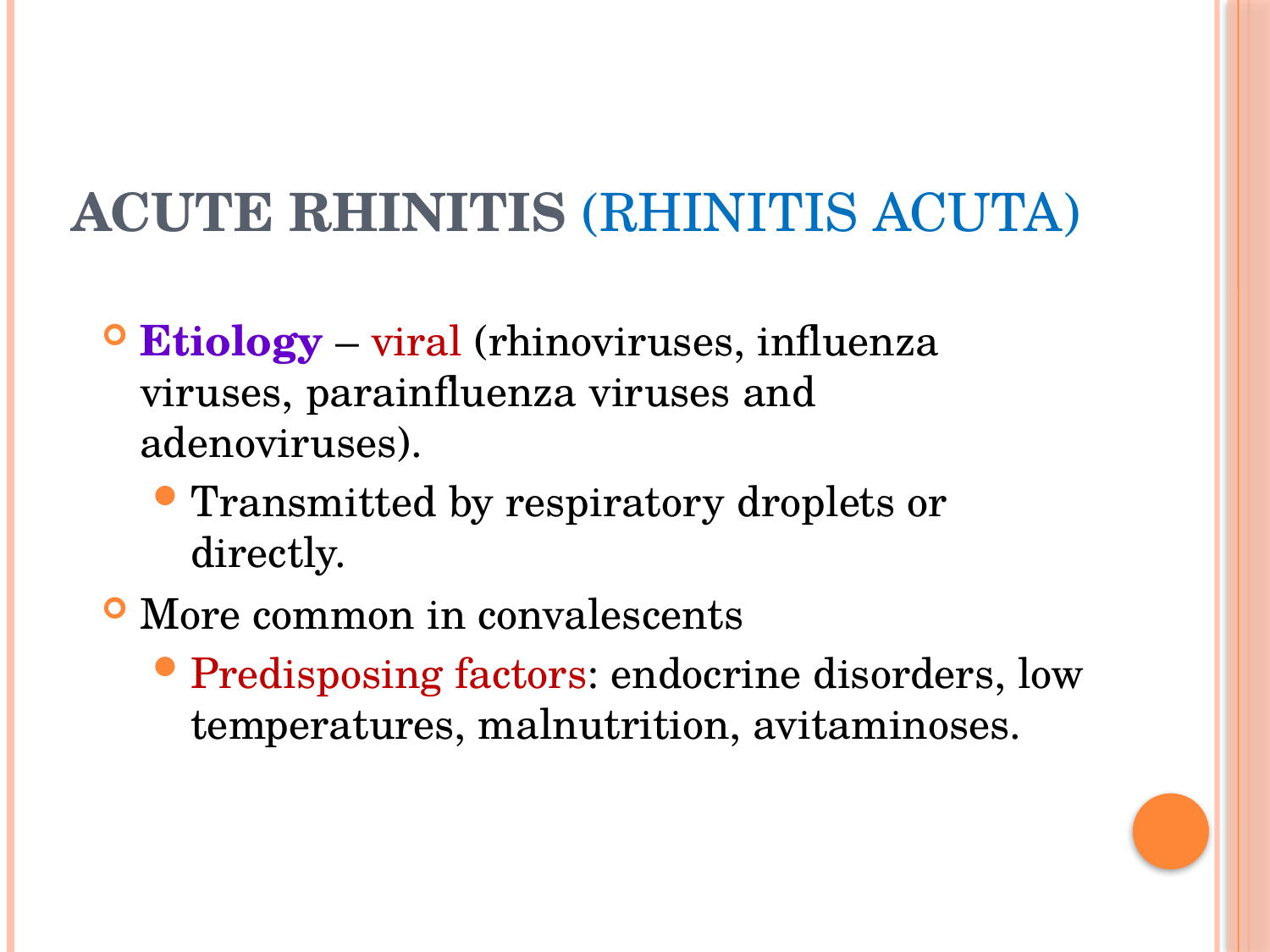

# Acute rhinitis (Rhinitis acuta)
Etiology – viral (rhinoviruses, influenza viruses, parainfluenza viruses and adenoviruses).
Transmitted by respiratory droplets or directly.
More common in convalescents
Predisposing factors: endocrine disorders, low temperatures, malnutrition, avitaminoses.